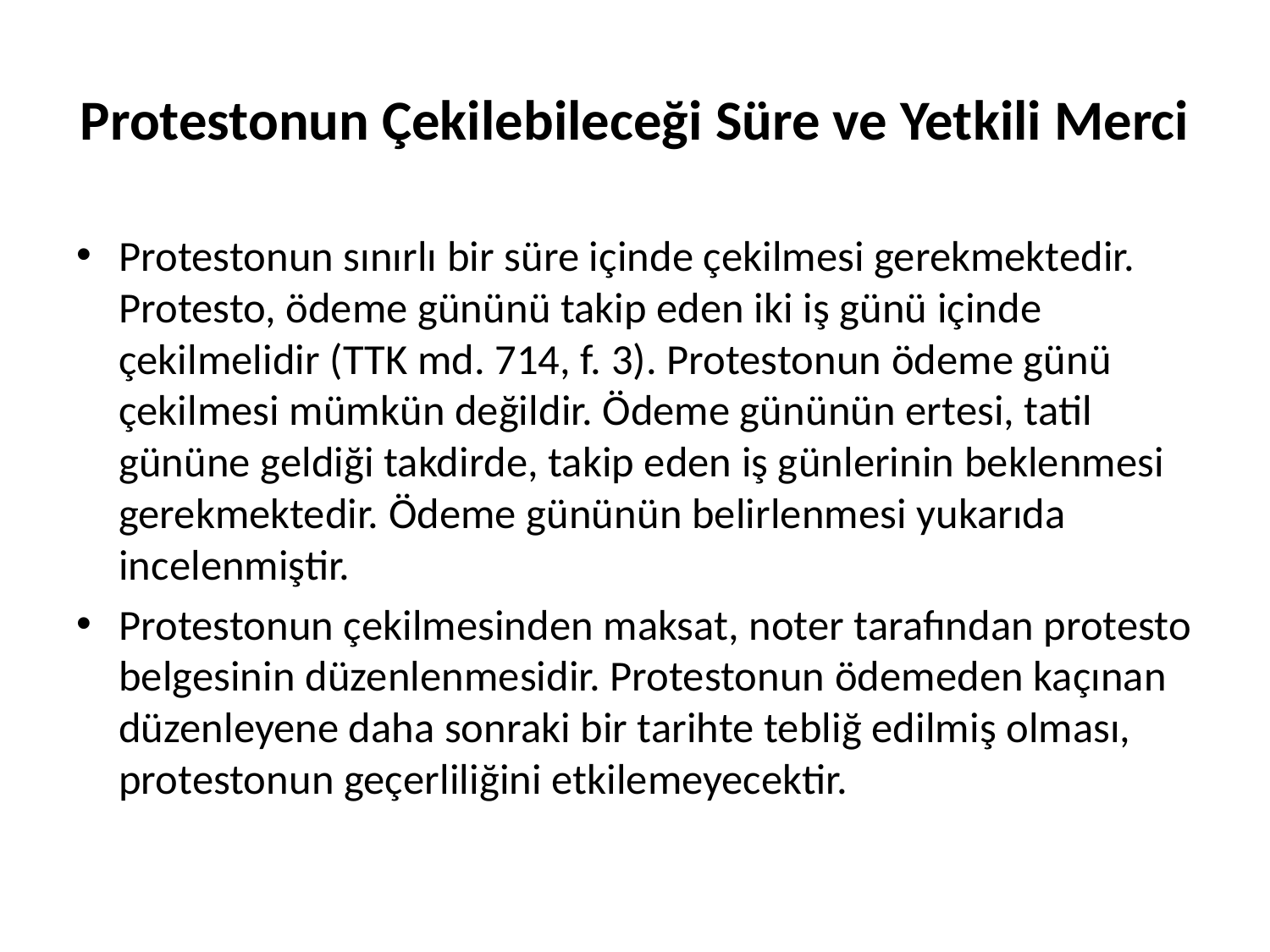

# Protestonun Çekilebileceği Süre ve Yetkili Merci
Protestonun sınırlı bir süre içinde çekilmesi gerekmektedir. Protesto, ödeme gününü takip eden iki iş günü içinde çekilmelidir (TTK md. 714, f. 3). Protestonun ödeme günü çekilmesi mümkün değildir. Ödeme gününün ertesi, tatil gününe geldiği takdirde, takip eden iş günlerinin beklenmesi gerekmektedir. Ödeme gününün belirlenmesi yukarıda incelenmiştir.
Protestonun çekilmesinden maksat, noter tarafından protesto belgesinin düzenlenmesidir. Protestonun ödemeden kaçınan düzenleyene daha sonraki bir tarihte tebliğ edilmiş olması, protestonun geçerliliğini etkilemeyecektir.